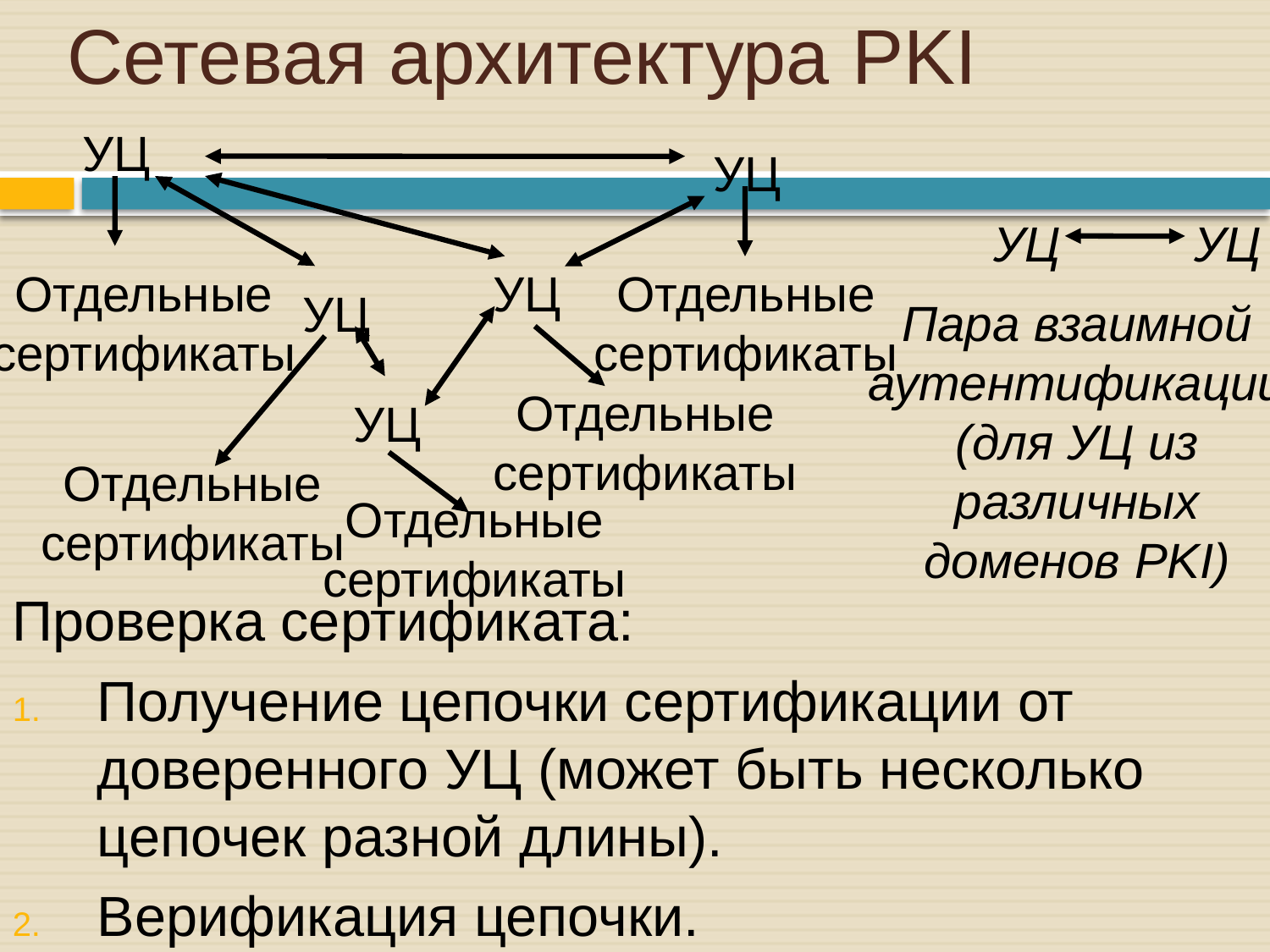

# Сетевая архитектура PKI
УЦ
УЦ

УЦ
УЦ

Отдельные
сертификаты
УЦ
Отдельные
сертификаты
УЦ
Пара взаимной
аутентификации
(для УЦ из
различных
доменов PKI)

Отдельные
сертификаты
УЦ
Отдельные
сертификаты

Отдельные
сертификаты
Проверка сертификата:
Получение цепочки сертификации от доверенного УЦ (может быть несколько цепочек разной длины).
Верификация цепочки.